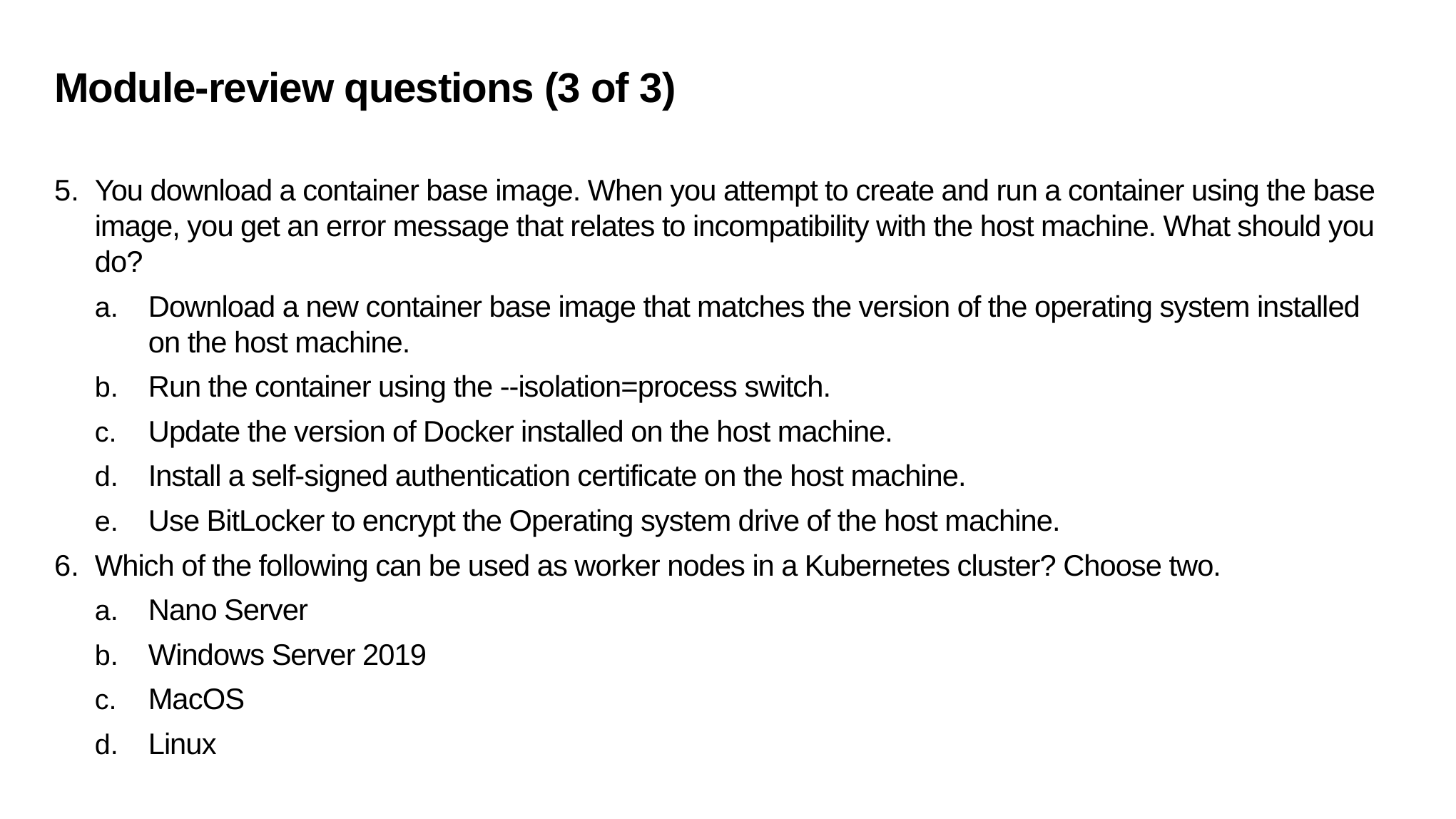

# Module-review questions (3 of 3)
You download a container base image. When you attempt to create and run a container using the base image, you get an error message that relates to incompatibility with the host machine. What should you do?
Download a new container base image that matches the version of the operating system installed on the host machine.
Run the container using the --isolation=process switch.
Update the version of Docker installed on the host machine.
Install a self-signed authentication certificate on the host machine.
Use BitLocker to encrypt the Operating system drive of the host machine.
Which of the following can be used as worker nodes in a Kubernetes cluster? Choose two.
Nano Server
Windows Server 2019
MacOS
Linux